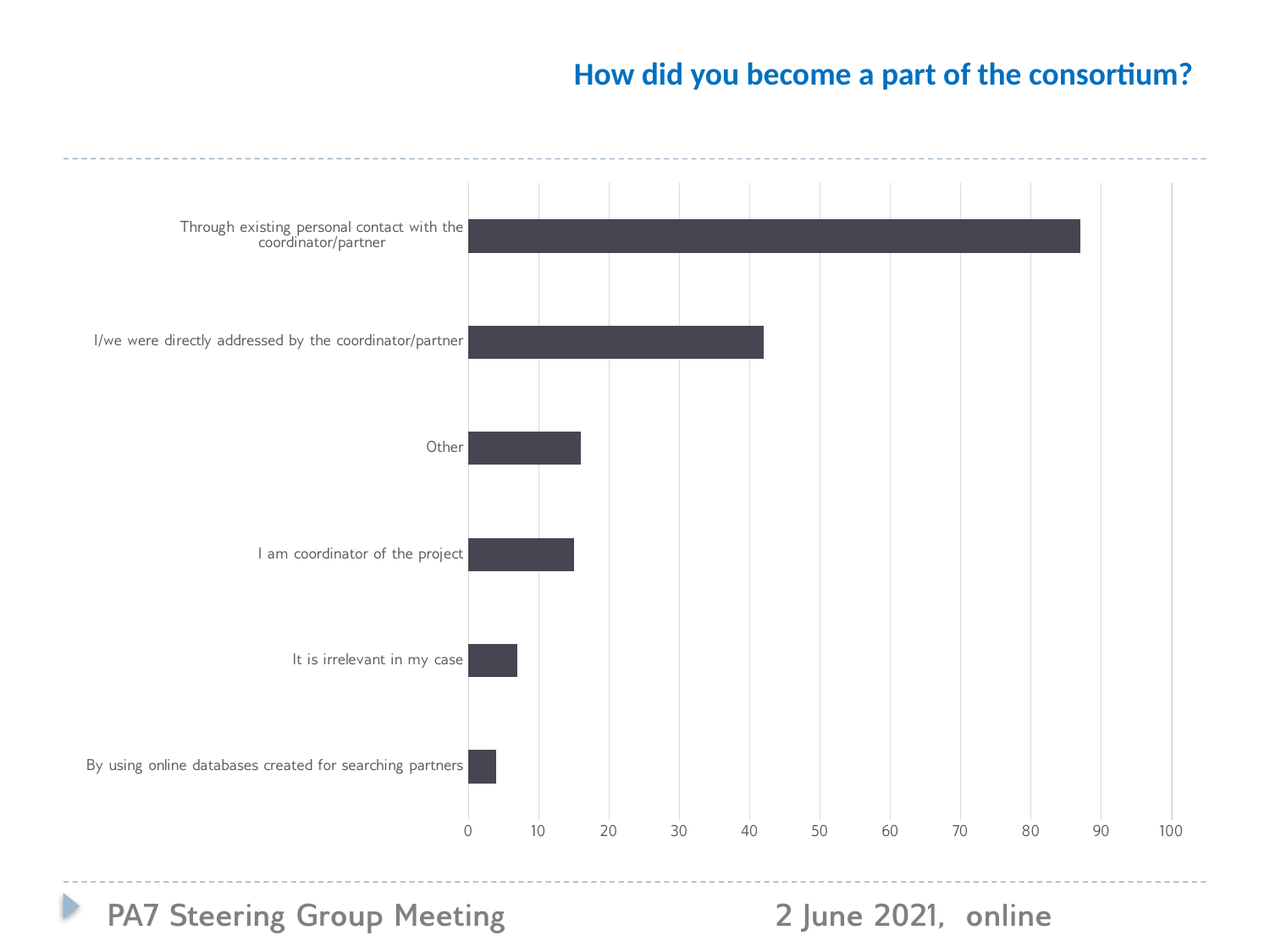

# How did you become a part of the consortium?

### Chart

| Category |  |
|---|---|
| By using online databases created for searching partners | 4.0 |
| It is irrelevant in my case | 7.0 |
| I am coordinator of the project | 15.0 |
| Other | 16.0 |
| I/we were directly addressed by the coordinator/partner | 42.0 |
| Through existing personal contact with the coordinator/partner | 87.0 |
PA7 Steering Group Meeting                          2 June 2021,  online